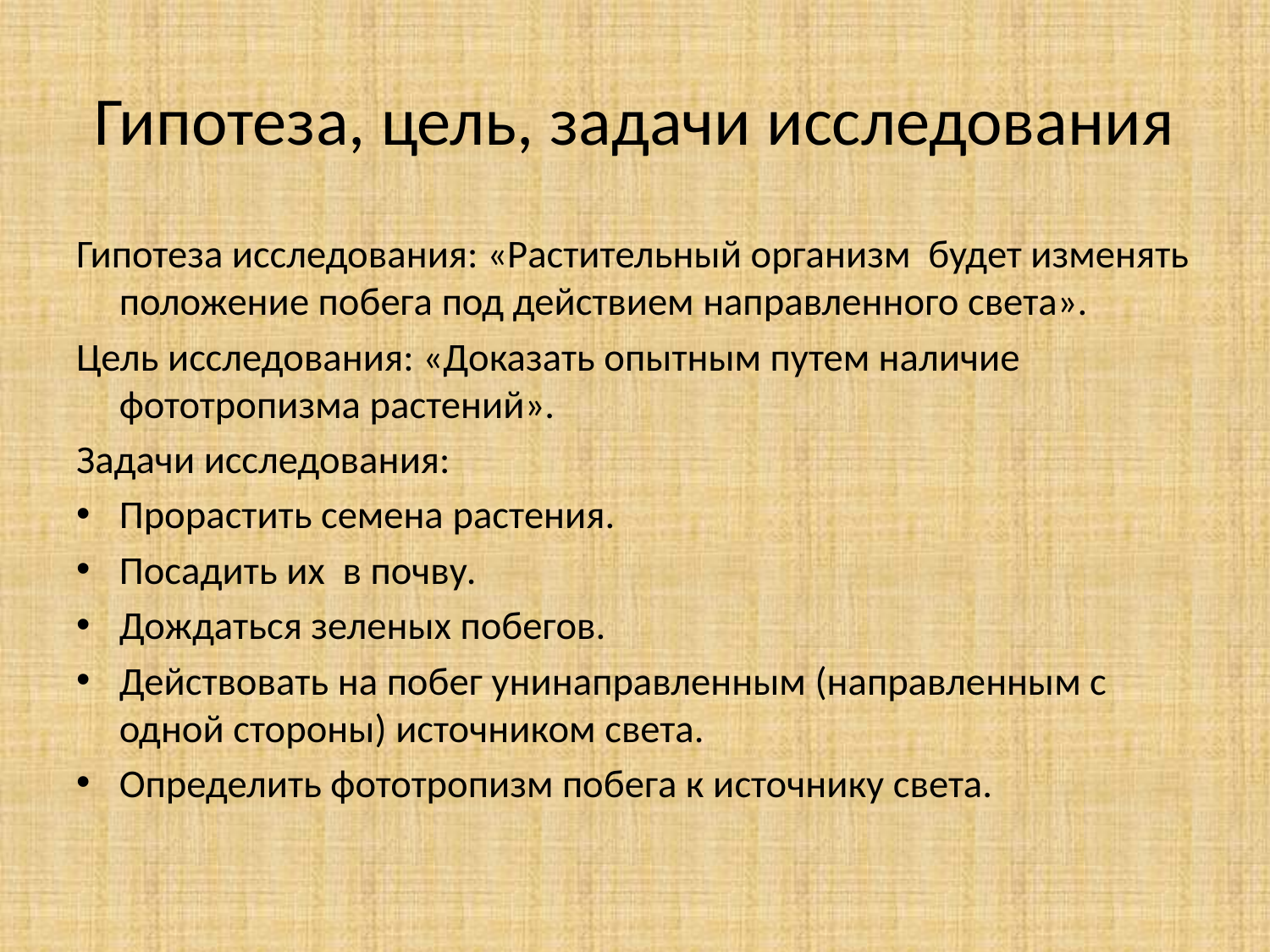

# Гипотеза, цель, задачи исследования
Гипотеза исследования: «Растительный организм  будет изменять положение побега под действием направленного света».
Цель исследования: «Доказать опытным путем наличие фототропизма растений».
Задачи исследования:
Прорастить семена растения.
Посадить их  в почву.
Дождаться зеленых побегов.
Действовать на побег унинаправленным (направленным с одной стороны) источником света.
Определить фототропизм побега к источнику света.